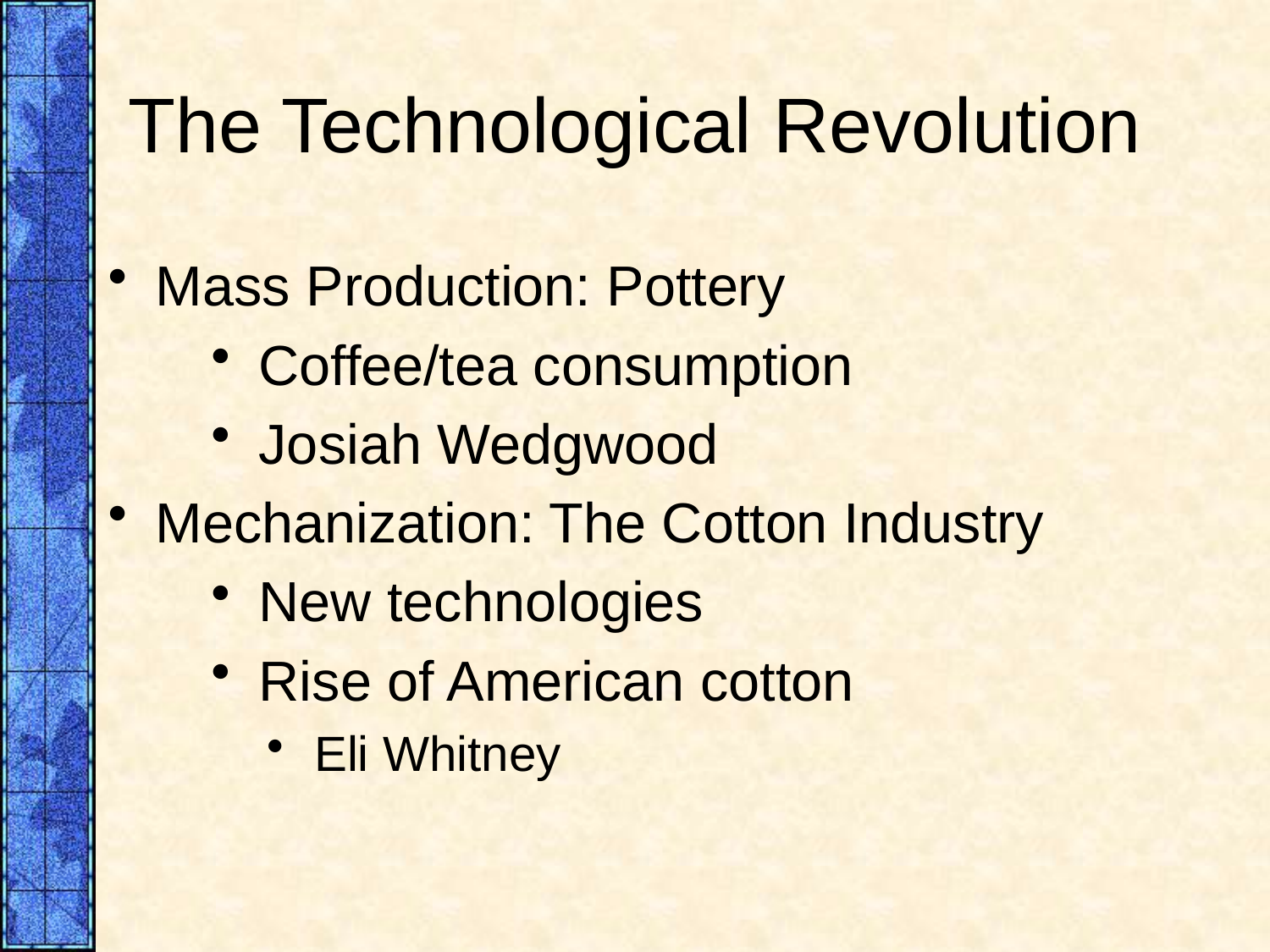

# The Technological Revolution
Mass Production: Pottery
Coffee/tea consumption
Josiah Wedgwood
Mechanization: The Cotton Industry
New technologies
Rise of American cotton
Eli Whitney